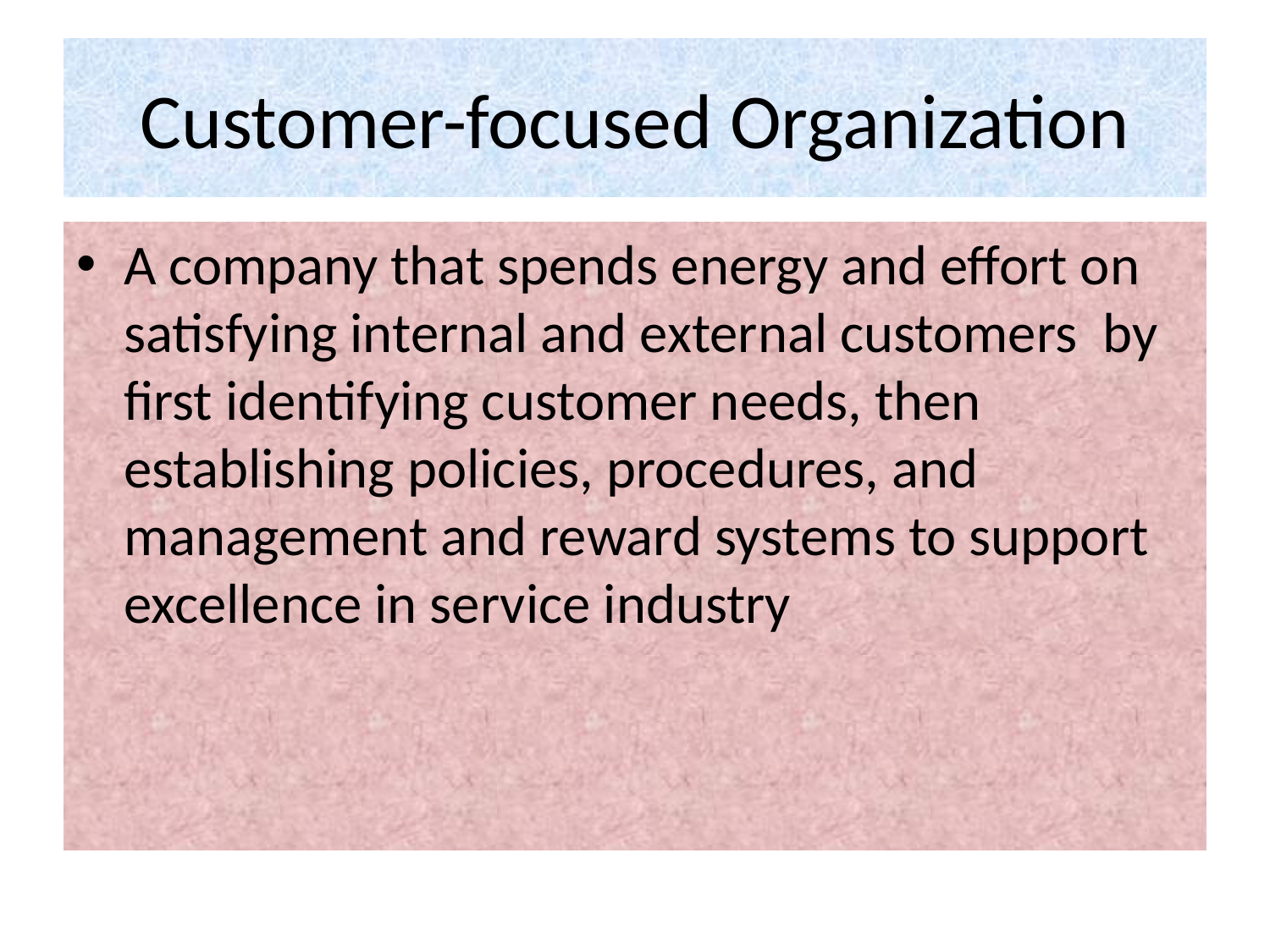

# Customer-focused Organization
A company that spends energy and effort on satisfying internal and external customers  by first identifying customer needs, then establishing policies, procedures, and management and reward systems to support excellence in service industry